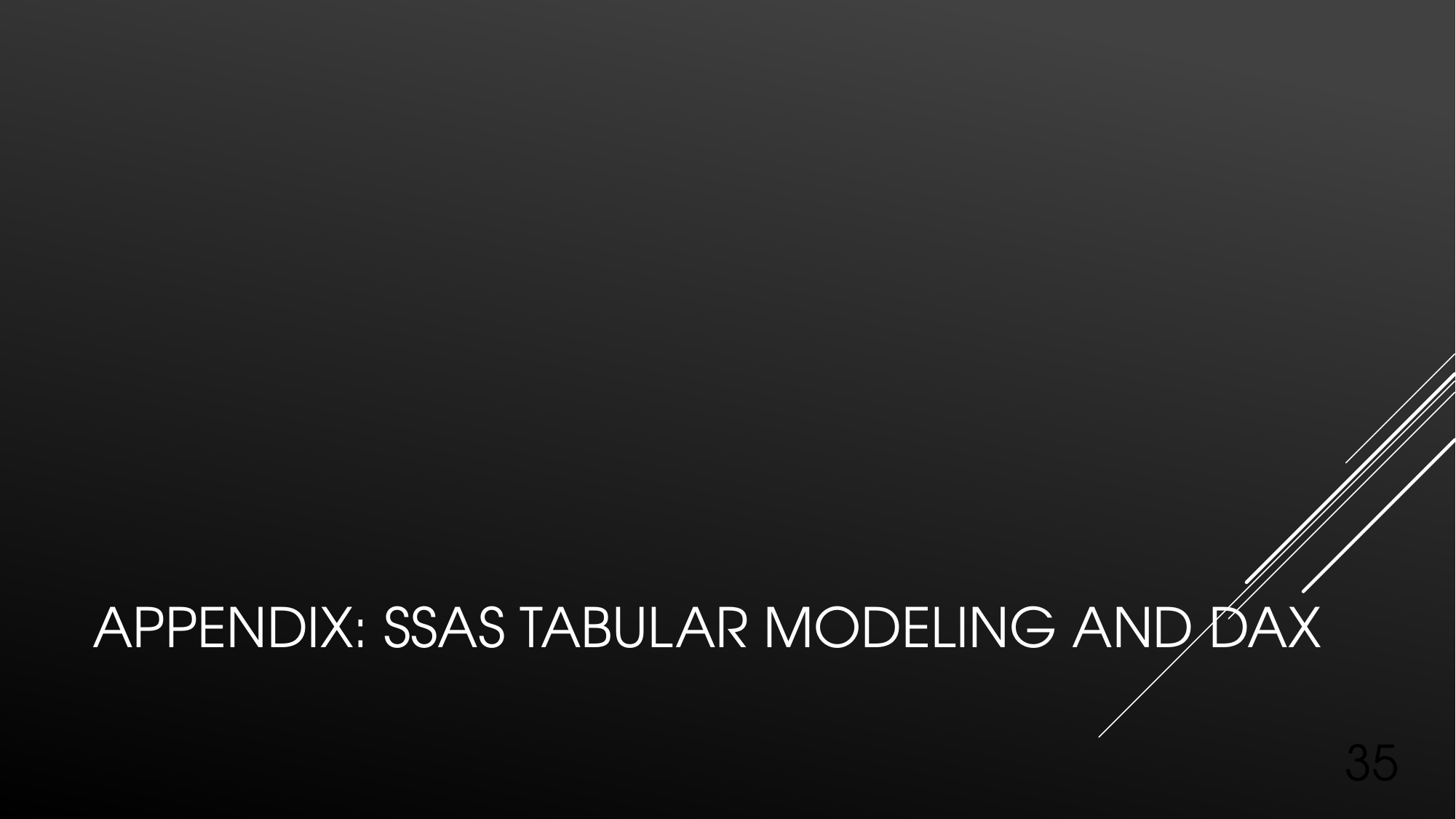

# Appendix: ssas tabular Modeling and dax
35